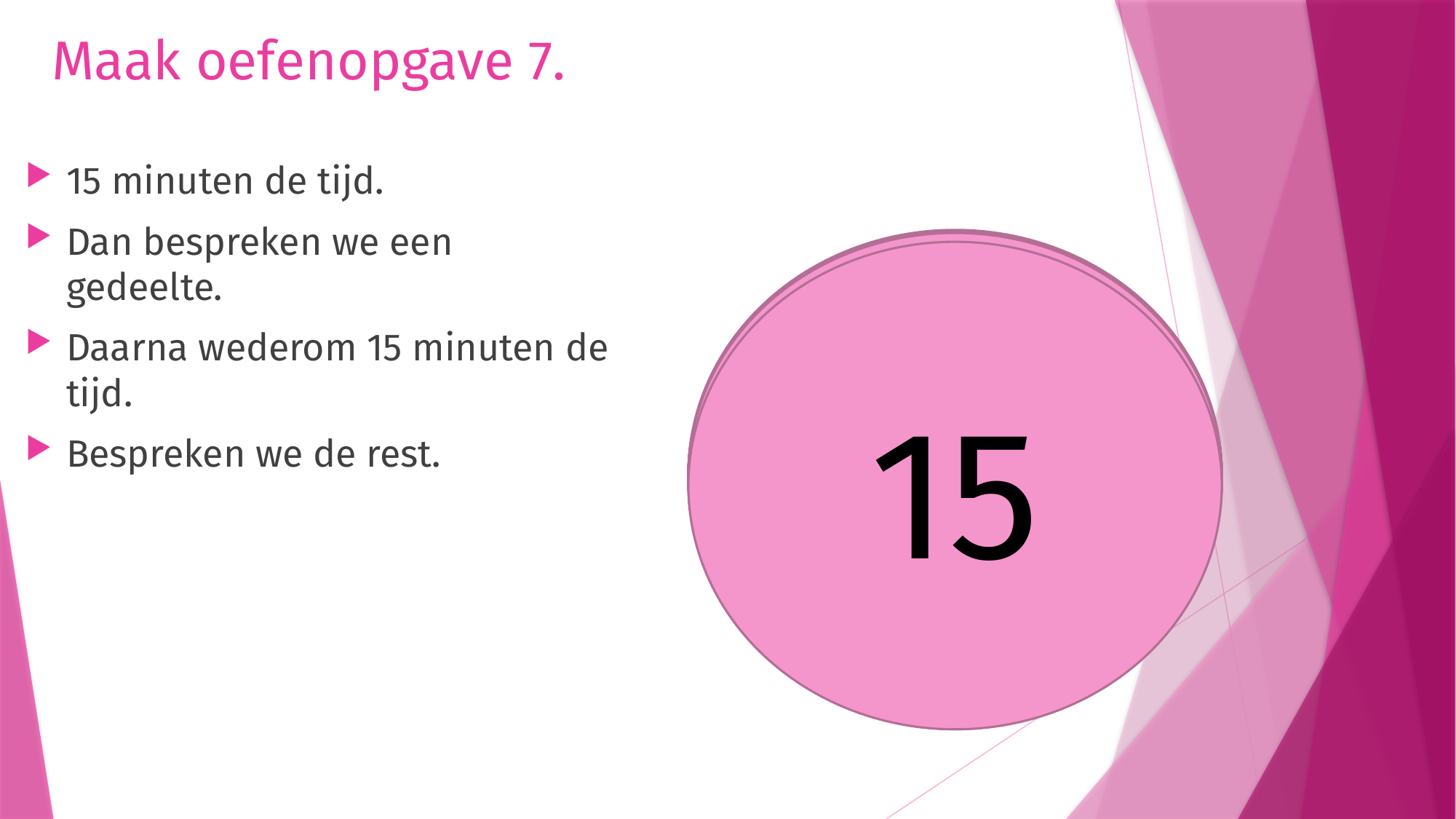

# Maak oefenopgave 7.
15 minuten de tijd.
Dan bespreken we een gedeelte.
Daarna wederom 15 minuten de tijd.
Bespreken we de rest.
10
11
9
8
14
5
6
7
4
3
1
2
13
12
15